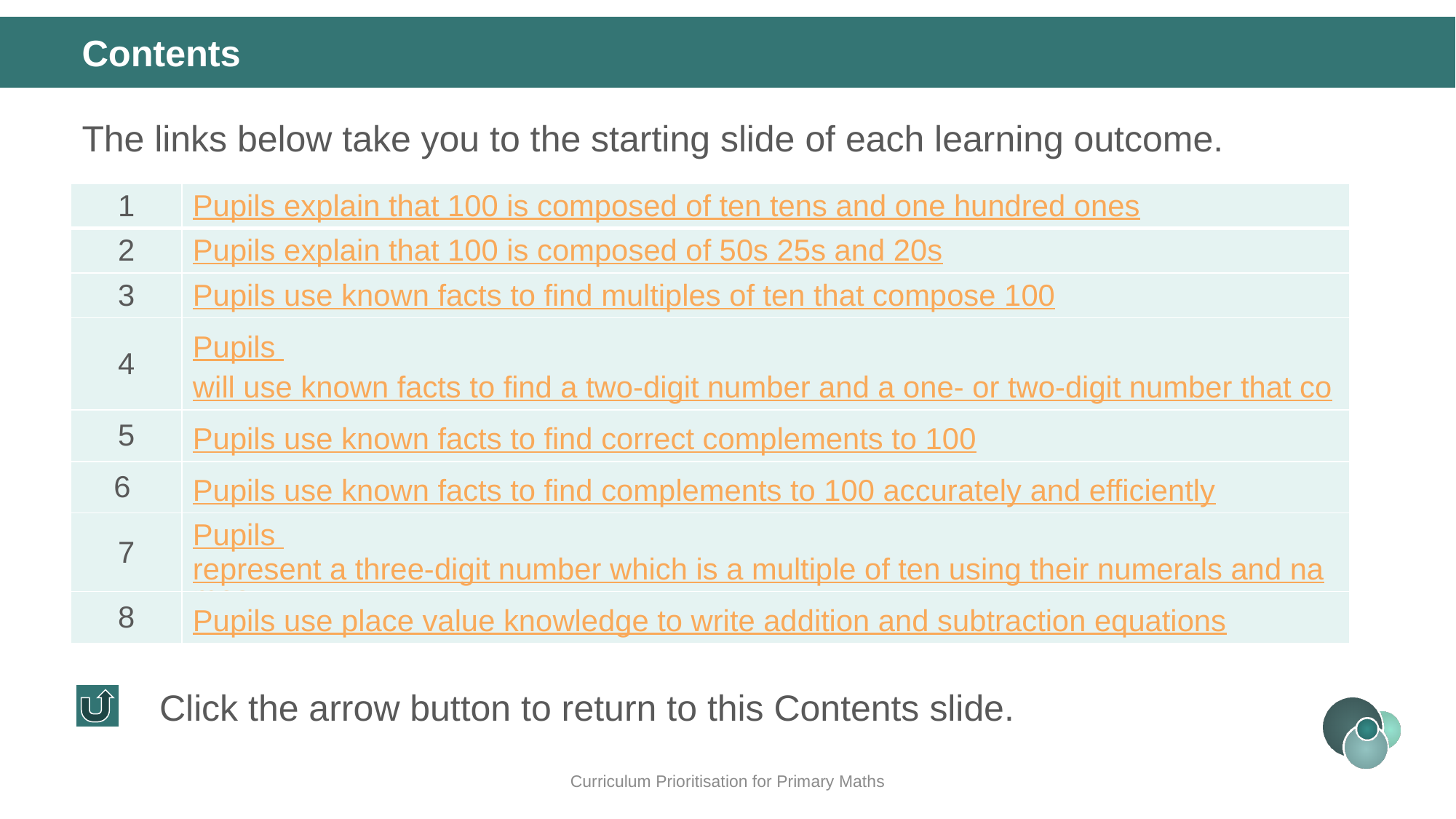

Contents
The links below take you to the starting slide of each learning outcome.
| 1 | Pupils explain that 100 is composed of ten tens and one hundred ones |
| --- | --- |
| 2 | Pupils explain that 100 is composed of 50s 25s and 20s |
| 3 | Pupils use known facts to find multiples of ten that compose 100 |
| 4 | Pupils will use known facts to find a two-digit number and a one- or two-digit number that compose 100 |
| 5 | Pupils use known facts to find correct complements to 100 |
| 6 | Pupils use known facts to find complements to 100 accurately and efficiently |
| 7 | Pupils represent a three-digit number which is a multiple of ten using their numerals and names |
| 8 | Pupils use place value knowledge to write addition and subtraction equations |
Click the arrow button to return to this Contents slide.

Curriculum Prioritisation for Primary Maths